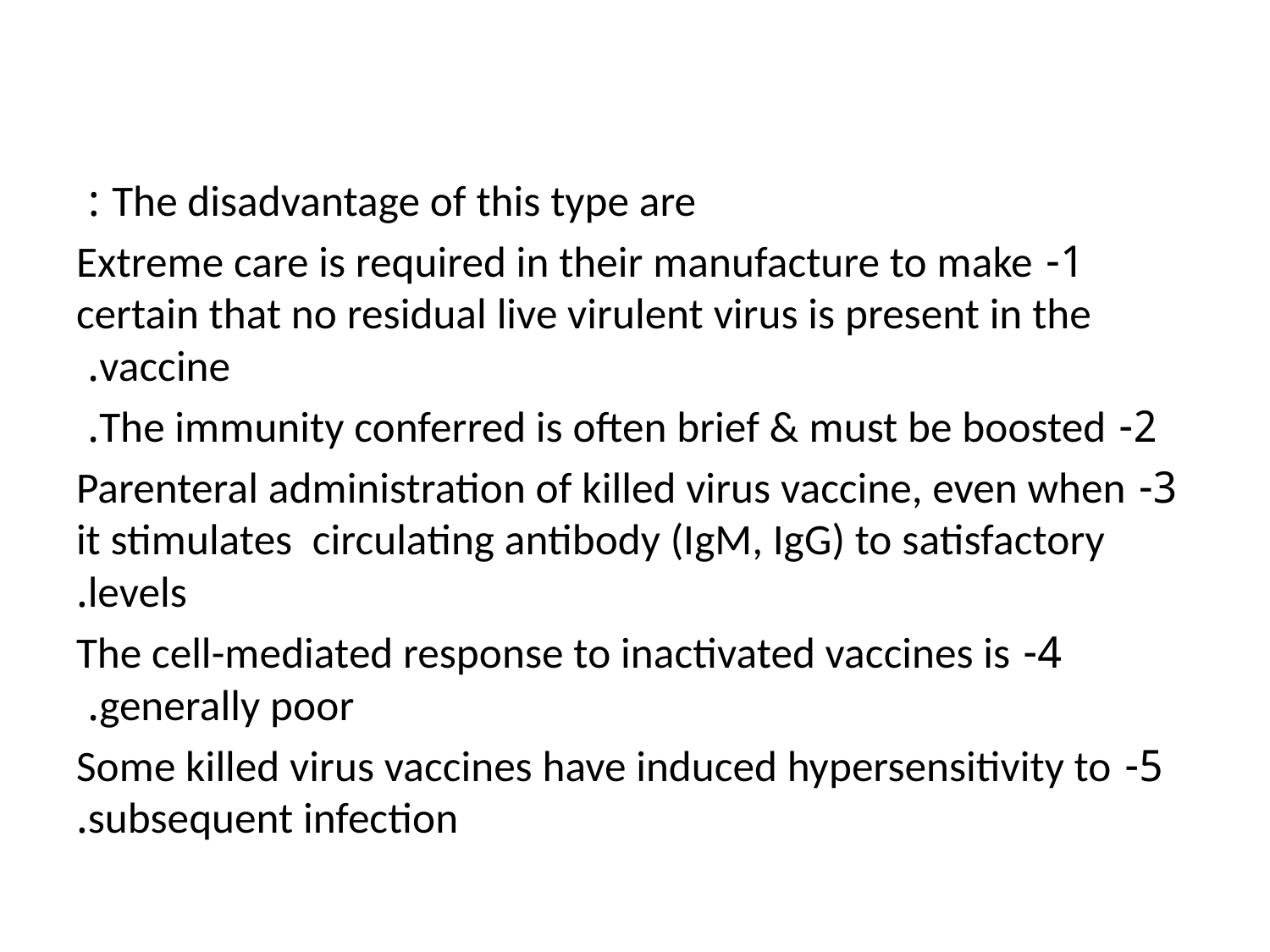

The disadvantage of this type are :
1- Extreme care is required in their manufacture to make certain that no residual live virulent virus is present in the vaccine.
2- The immunity conferred is often brief & must be boosted.
3- Parenteral administration of killed virus vaccine, even when it stimulates  circulating antibody (IgM, IgG) to satisfactory levels.
4- The cell-mediated response to inactivated vaccines is generally poor.
5- Some killed virus vaccines have induced hypersensitivity to subsequent infection.